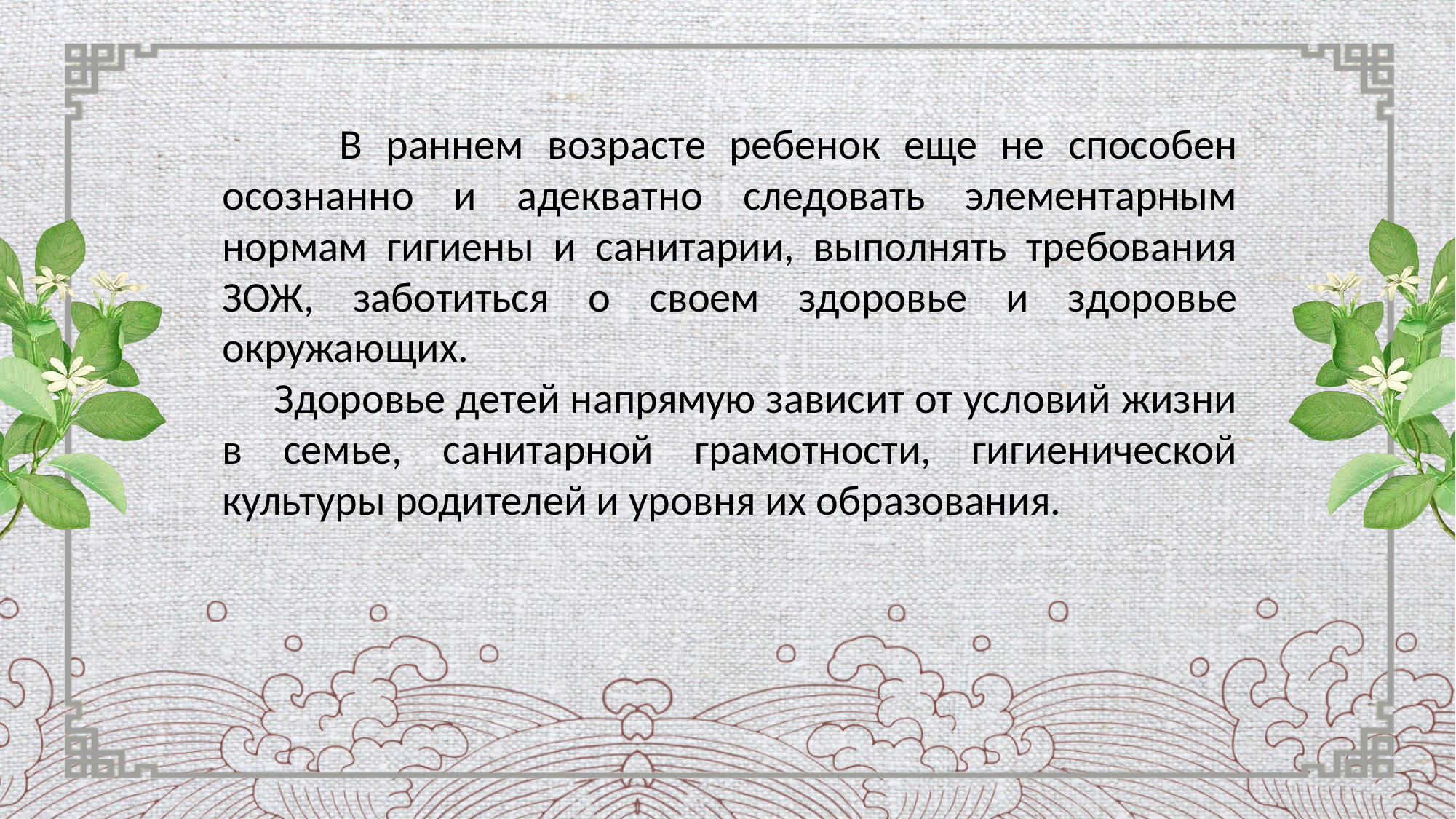

В раннем возрасте ребенок еще не способен осознанно и адекватно следовать элементарным нормам гигиены и санитарии, выполнять требования ЗОЖ, заботиться о своем здоровье и здоровье окружающих.
     Здоровье детей напрямую зависит от условий жизни в семье, санитарной грамотности, гигиенической культуры родителей и уровня их образования.